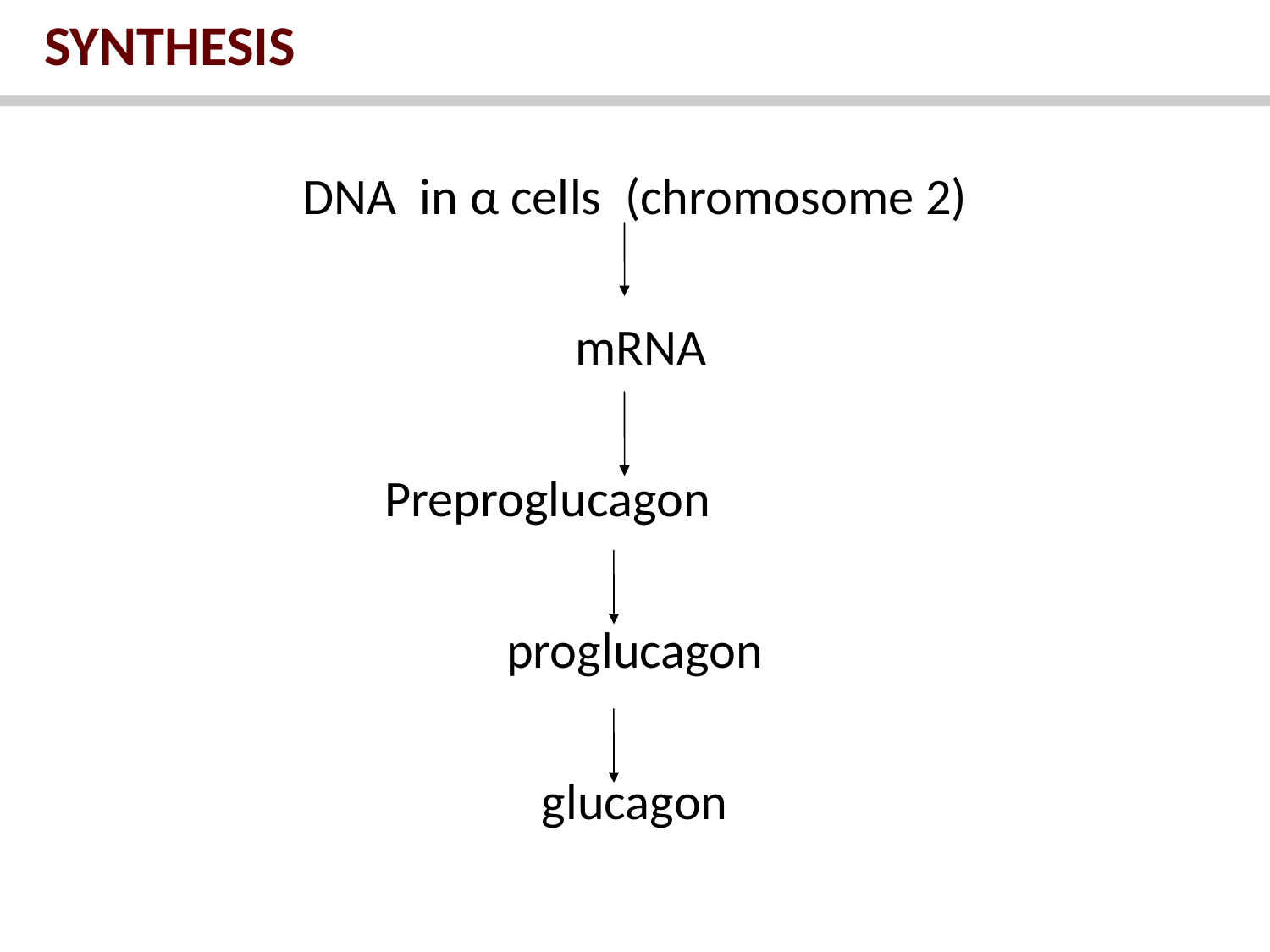

# SYNTHESIS
DNA  in α cells  (chromosome 2)

 mRNA

Preproglucagon

proglucagon

glucagon